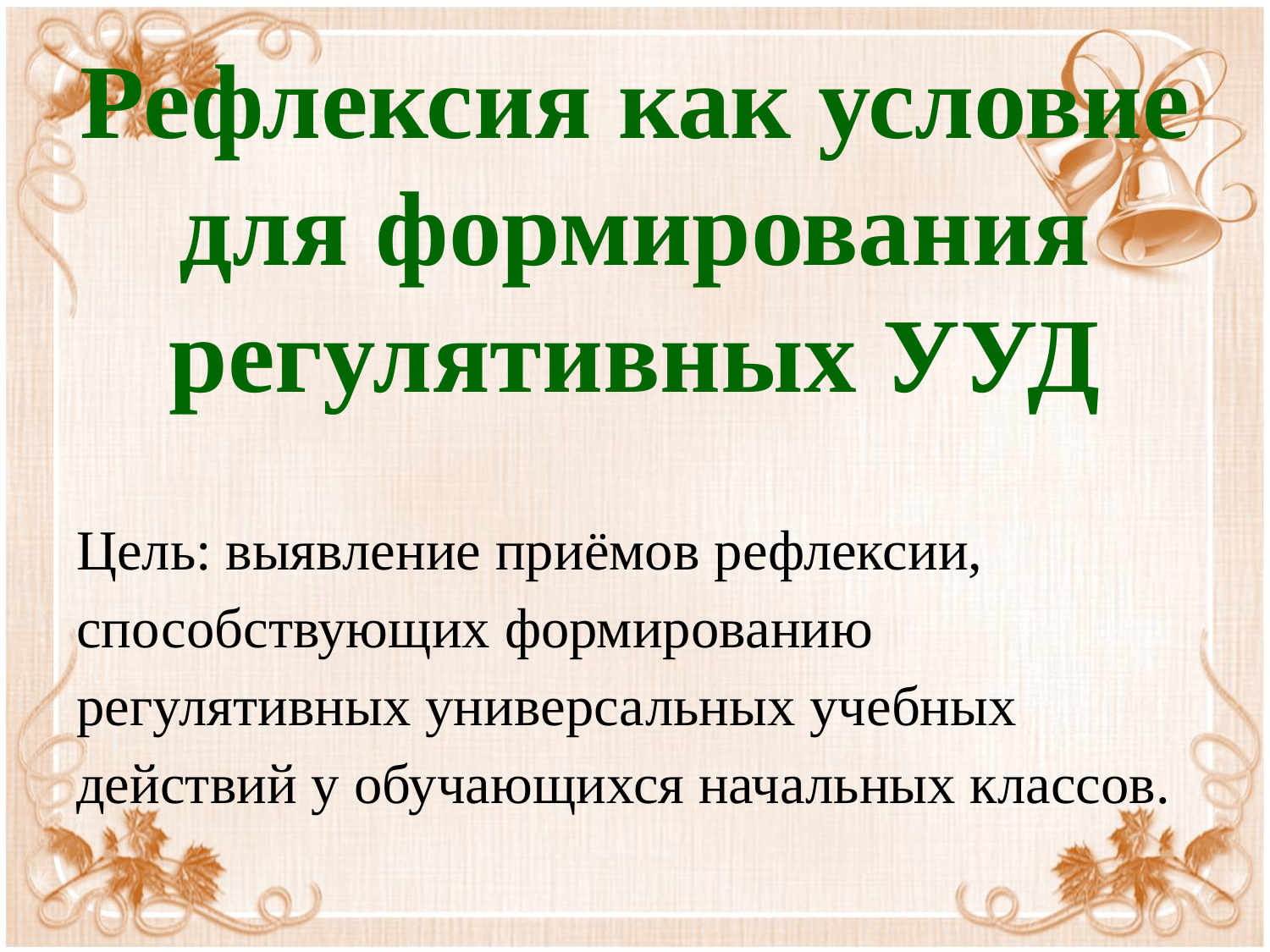

Рефлексия как условие для формирования регулятивных УУД

Цель: выявление приёмов рефлексии,  способствующих формированию регулятивных универсальных учебных действий у обучающихся начальных классов.